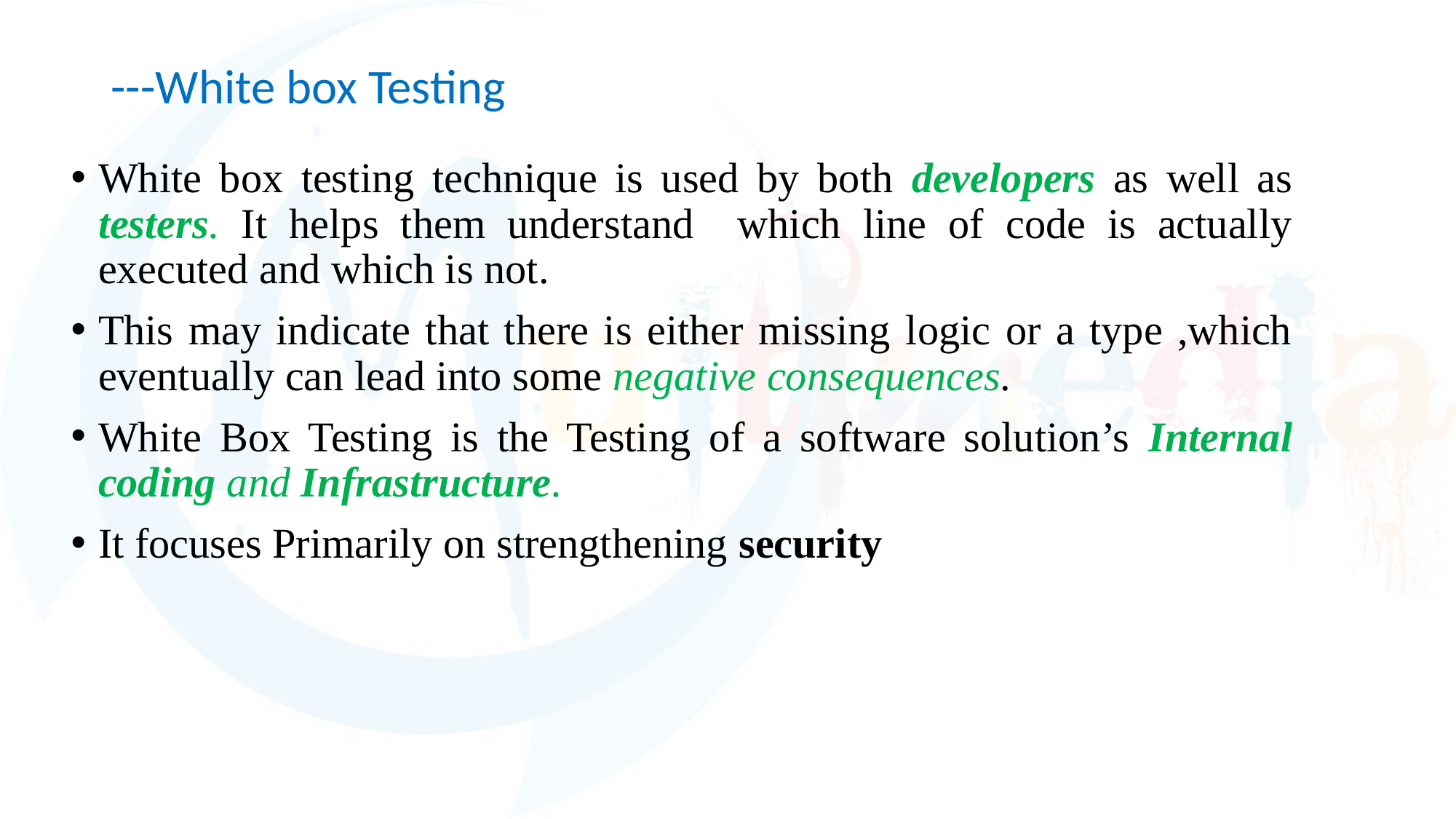

# ---White box Testing
White box testing technique is used by both developers as well as testers. It helps them understand  which line of code is actually executed and which is not.
This may indicate that there is either missing logic or a type ,which eventually can lead into some negative consequences.
White Box Testing is the Testing of a software solution’s Internal coding and Infrastructure.
It focuses Primarily on strengthening security